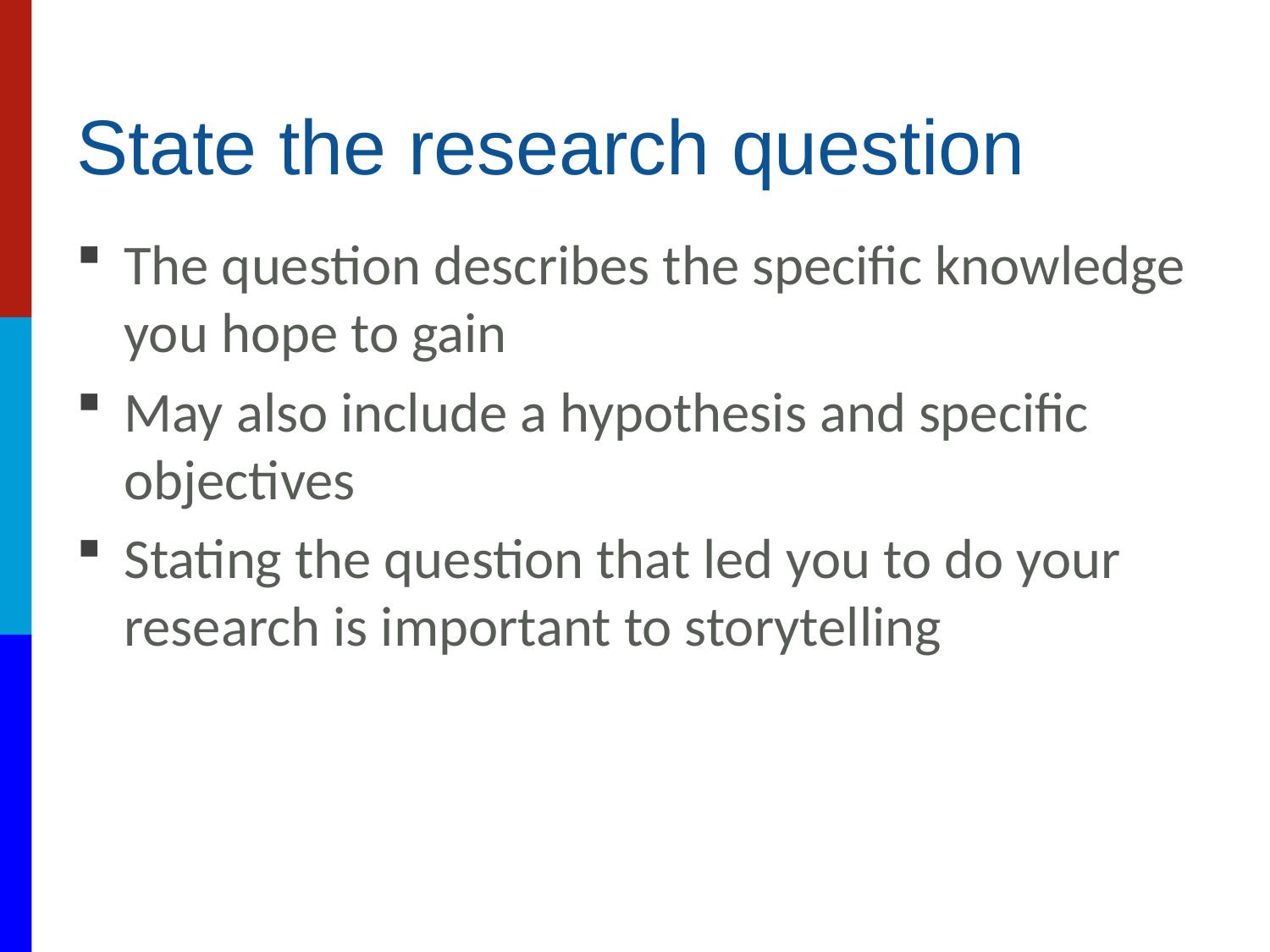

# State the research question
The question describes the specific knowledge you hope to gain
May also include a hypothesis and specific objectives
Stating the question that led you to do your research is important to storytelling